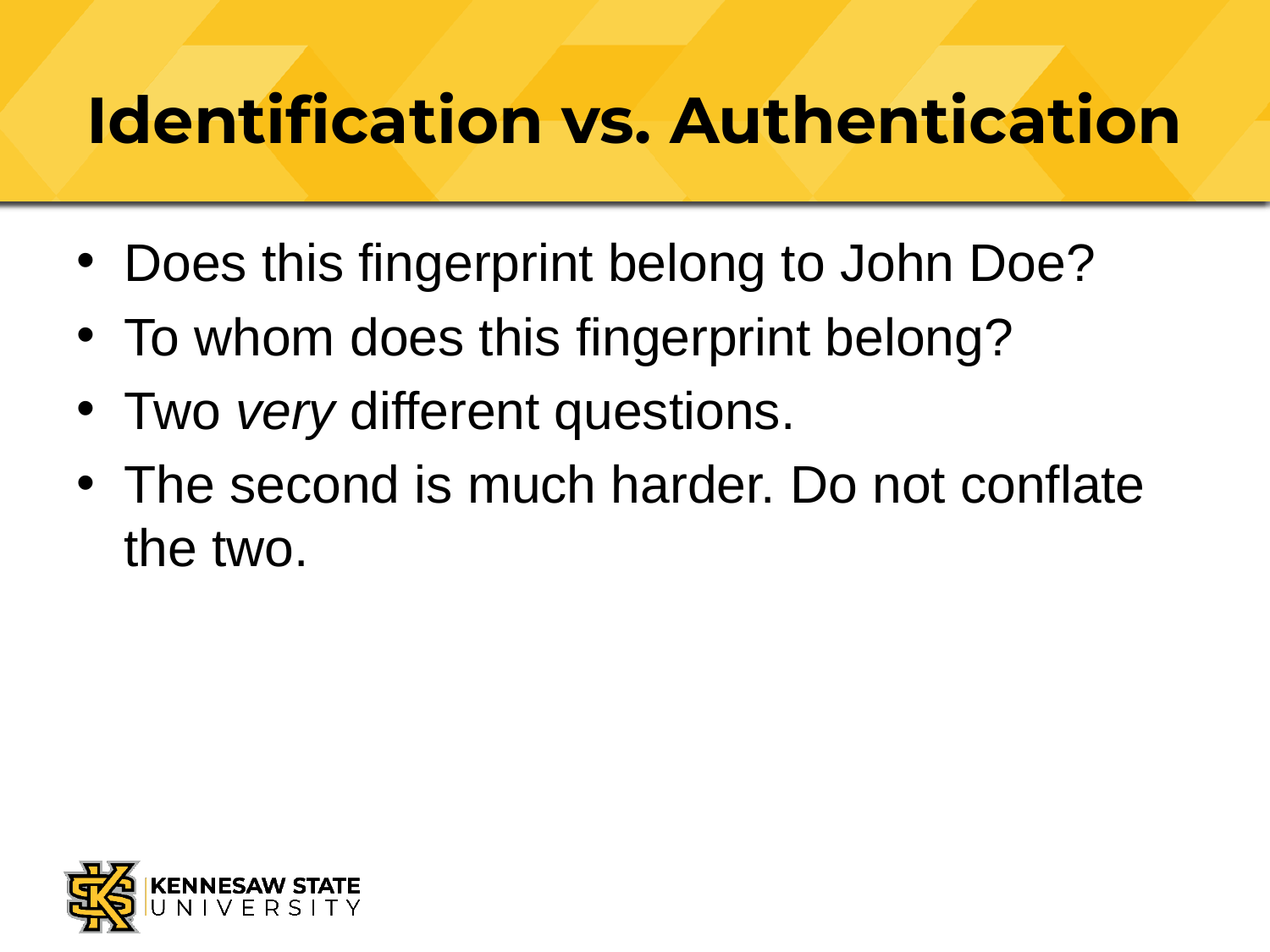

# Identification vs. Authentication
Does this fingerprint belong to John Doe?
To whom does this fingerprint belong?
Two very different questions.
The second is much harder. Do not conflate the two.